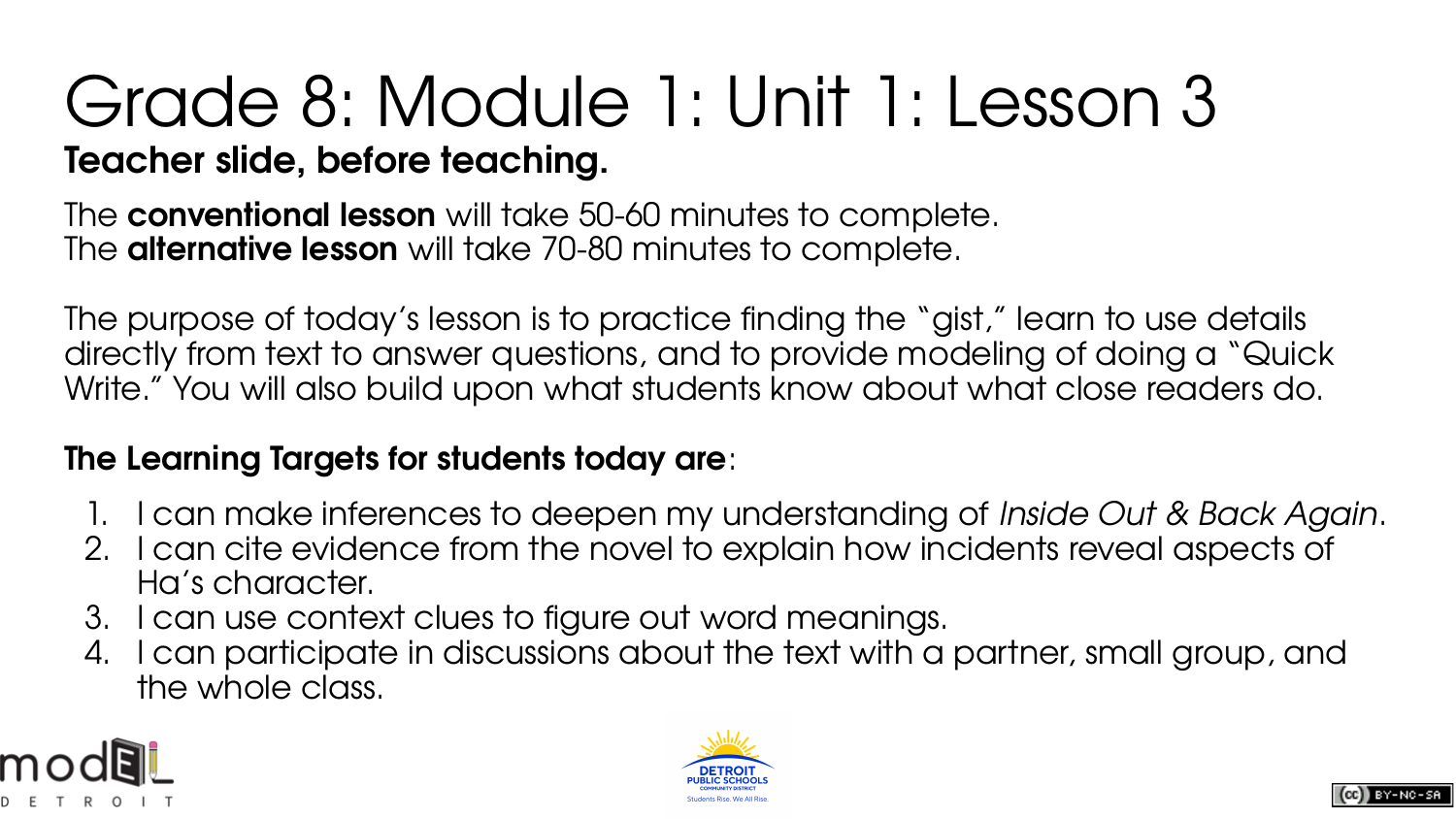

# Grade 8: Module 1: Unit 1: Lesson 3
Teacher slide, before teaching.
The conventional lesson will take 50-60 minutes to complete.
The alternative lesson will take 70-80 minutes to complete.

The purpose of today’s lesson is to practice finding the “gist,” learn to use details directly from text to answer questions, and to provide modeling of doing a “Quick Write.” You will also build upon what students know about what close readers do.

The Learning Targets for students today are:
I can make inferences to deepen my understanding of Inside Out & Back Again.
I can cite evidence from the novel to explain how incidents reveal aspects of Ha’s character.
I can use context clues to figure out word meanings.
I can participate in discussions about the text with a partner, small group, and the whole class.